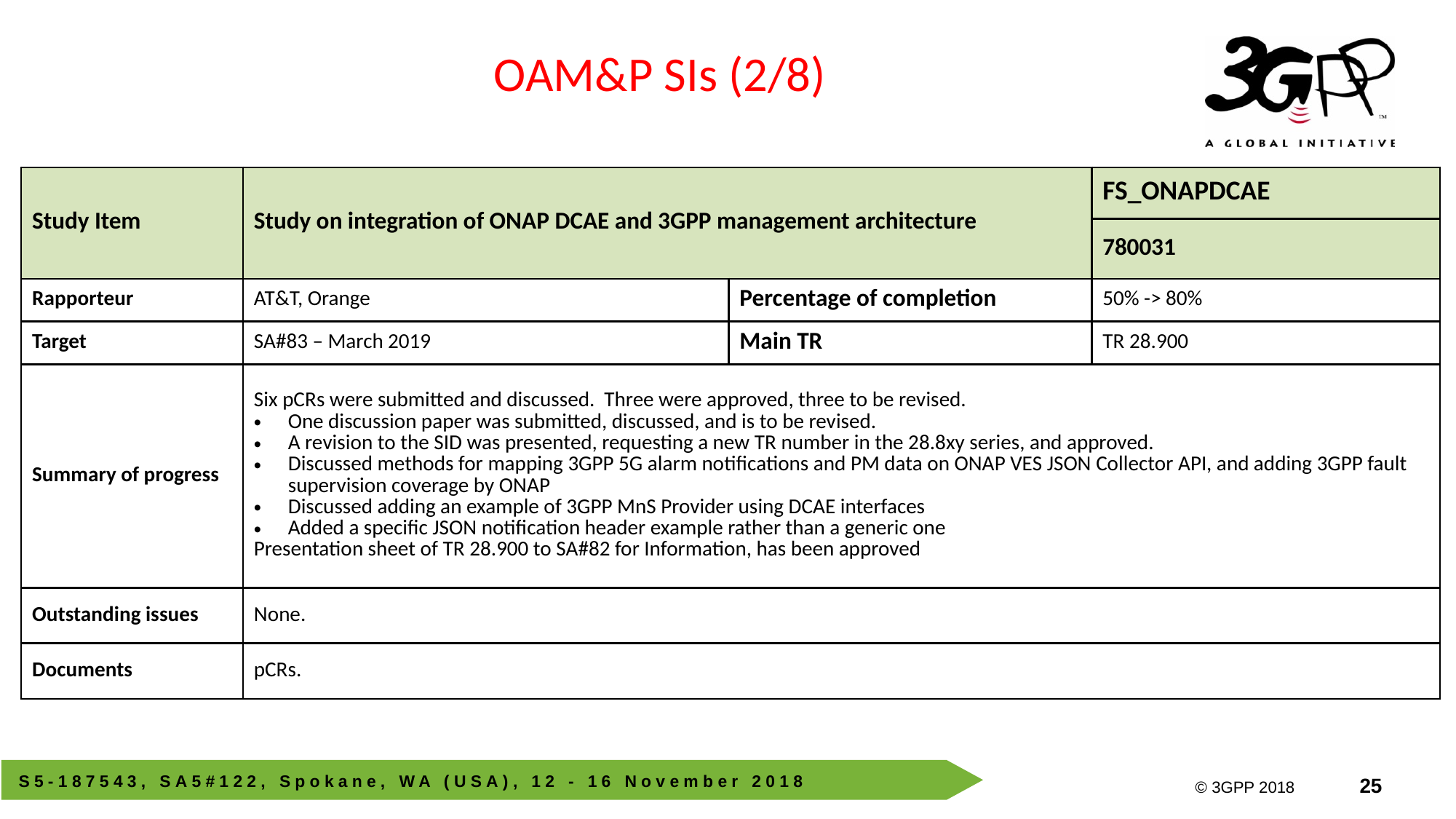

OAM&P SIs (2/8)
| Study Item | Study on integration of ONAP DCAE and 3GPP management architecture |  | FS\_ONAPDCAE |
| --- | --- | --- | --- |
|  |  |  | 780031 |
| Rapporteur | AT&T, Orange | Percentage of completion | 50% -> 80% |
| Target | SA#83 – March 2019 | Main TR | TR 28.900 |
| Summary of progress | Six pCRs were submitted and discussed. Three were approved, three to be revised. One discussion paper was submitted, discussed, and is to be revised. A revision to the SID was presented, requesting a new TR number in the 28.8xy series, and approved. Discussed methods for mapping 3GPP 5G alarm notifications and PM data on ONAP VES JSON Collector API, and adding 3GPP fault supervision coverage by ONAP Discussed adding an example of 3GPP MnS Provider using DCAE interfaces Added a specific JSON notification header example rather than a generic one Presentation sheet of TR 28.900 to SA#82 for Information, has been approved |  |  |
| Outstanding issues | None. |  |  |
| Documents | pCRs. |  |  |